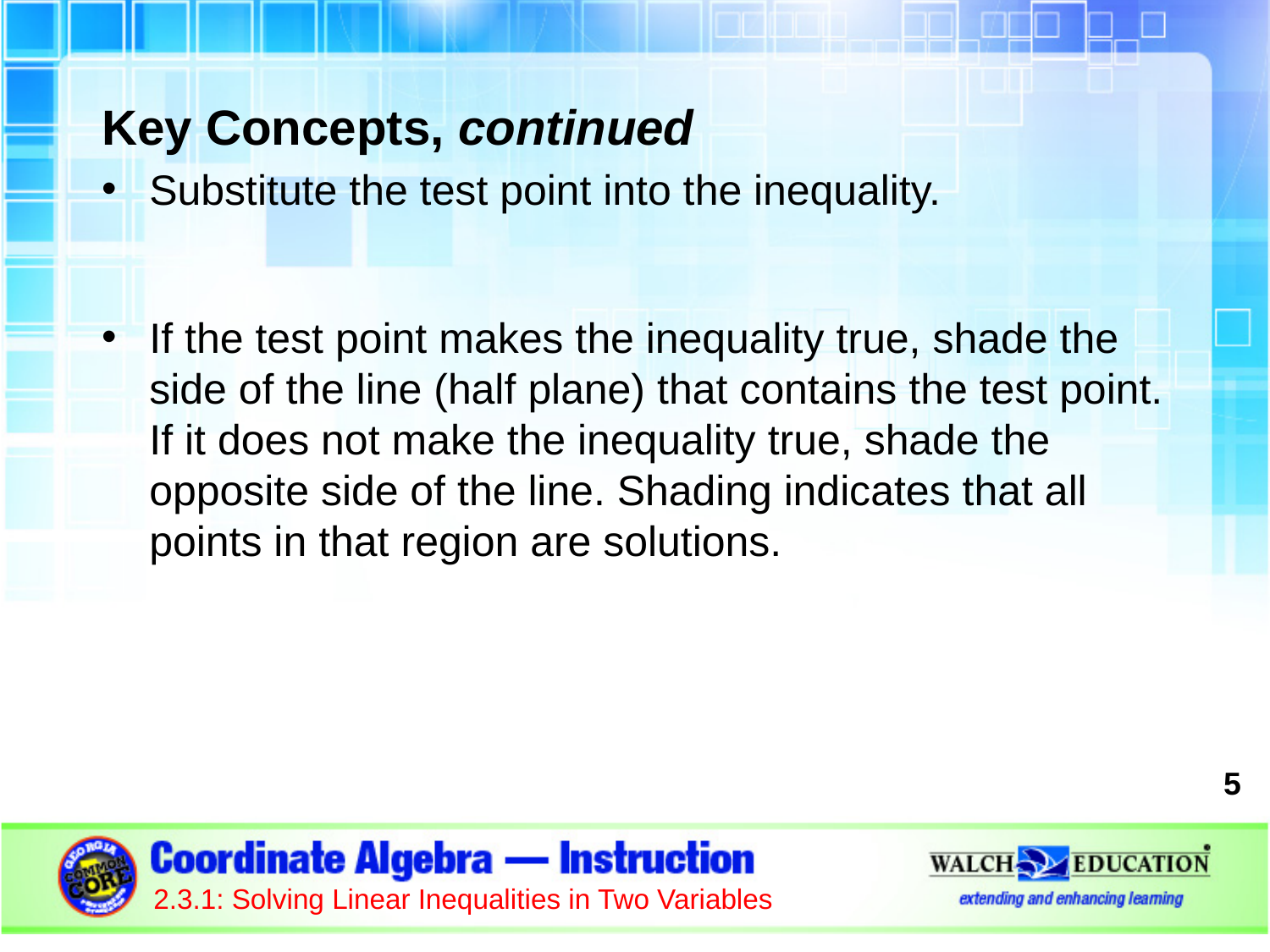

Key Concepts, continued
Substitute the test point into the inequality.

If the test point makes the inequality true, shade the side of the line (half plane) that contains the test point. If it does not make the inequality true, shade the opposite side of the line. Shading indicates that all points in that region are solutions.

5
2.3.1: Solving Linear Inequalities in Two Variables